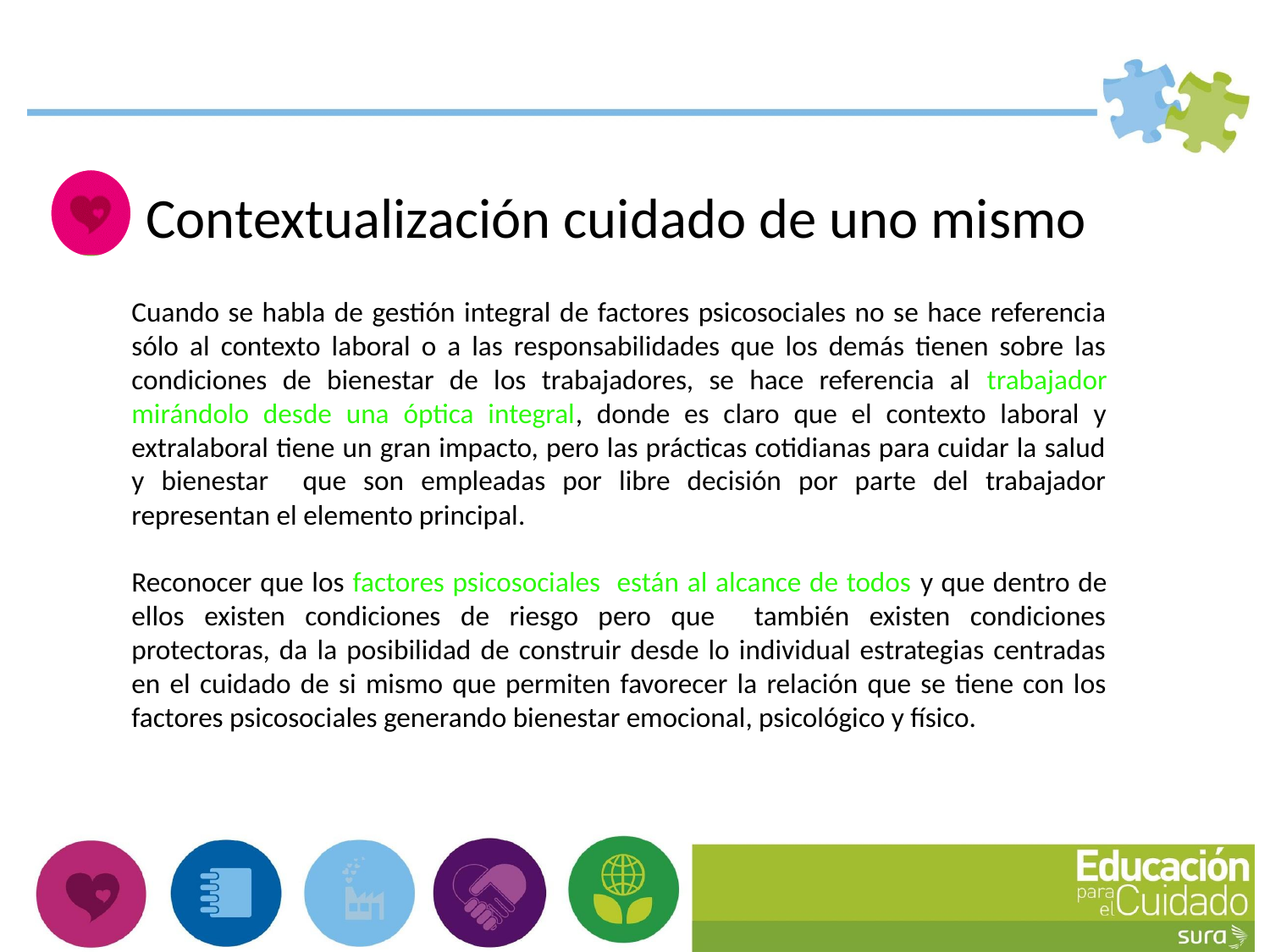

Contextualización cuidado de uno mismo
Cuando se habla de gestión integral de factores psicosociales no se hace referencia sólo al contexto laboral o a las responsabilidades que los demás tienen sobre las condiciones de bienestar de los trabajadores, se hace referencia al trabajador mirándolo desde una óptica integral, donde es claro que el contexto laboral y extralaboral tiene un gran impacto, pero las prácticas cotidianas para cuidar la salud y bienestar  que son empleadas por libre decisión por parte del trabajador representan el elemento principal.

Reconocer que los factores psicosociales  están al alcance de todos y que dentro de ellos existen condiciones de riesgo pero que  también existen condiciones protectoras, da la posibilidad de construir desde lo individual estrategias centradas en el cuidado de si mismo que permiten favorecer la relación que se tiene con los factores psicosociales generando bienestar emocional, psicológico y físico.